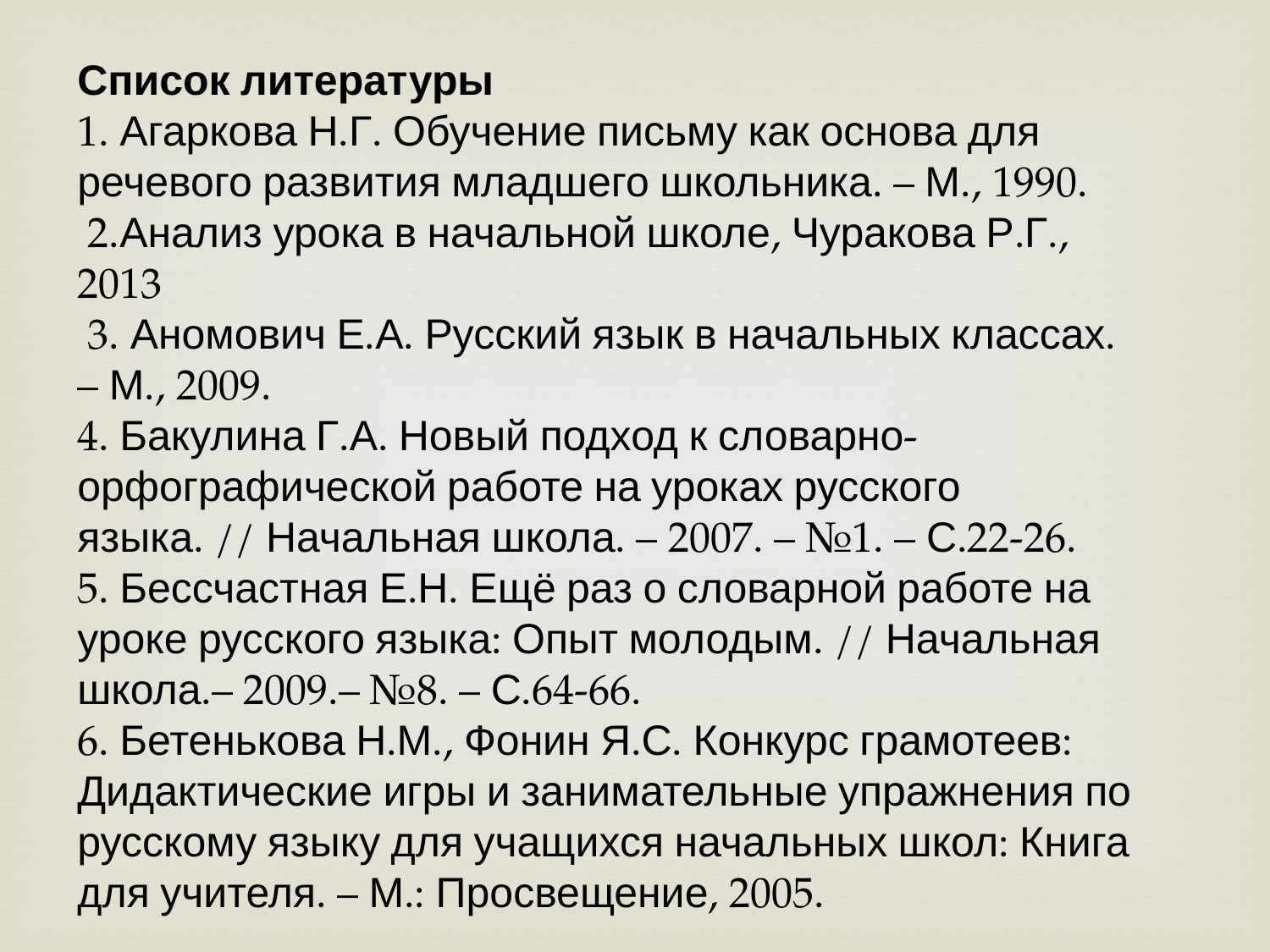

Список литературы
1. Агаркова Н.Г. Обучение письму как основа для речевого развития младшего школьника. – М., 1990.
 2.Анализ урока в начальной школе, Чуракова Р.Г., 2013
 3. Аномович Е.А. Русский язык в начальных классах. – М., 2009.
4. Бакулина Г.А. Новый подход к словарно-орфографической работе на уроках русского языка. // Начальная школа. – 2007. – №1. – С.22-26.
5. Бессчастная Е.Н. Ещё раз о словарной работе на уроке русского языка: Опыт молодым. // Начальная школа.– 2009.– №8. – С.64-66.
6. Бетенькова Н.М., Фонин Я.С. Конкурс грамотеев: Дидактические игры и занимательные упражнения по русскому языку для учащихся начальных школ: Книга для учителя. – М.: Просвещение, 2005.